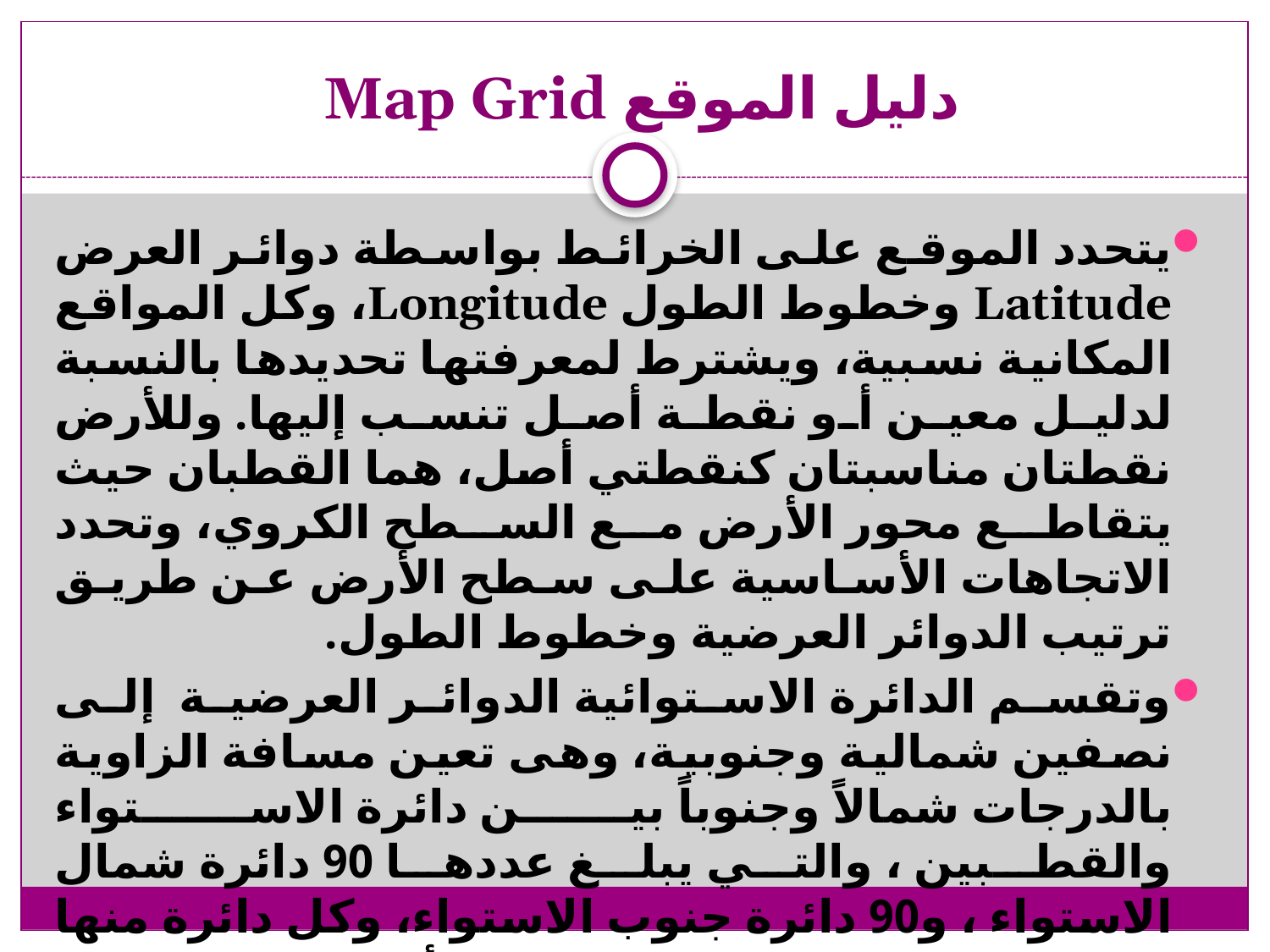

# دليل الموقع Map Grid
يتحدد الموقع على الخرائط بواسطة دوائر العرض Latitude وخطوط الطول Longitude، وكل المواقع المكانية نسبية، ويشترط لمعرفتها تحديدها بالنسبة لدليل معين أو نقطة أصل تنسب إليها. وللأرض نقطتان مناسبتان كنقطتي أصل، هما القطبان حيث يتقاطع محور الأرض مع السطح الكروي، وتحدد الاتجاهات الأساسية على سطح الأرض عن طريق ترتيب الدوائر العرضية وخطوط الطول.
وتقسم الدائرة الاستوائية الدوائر العرضية  إلى نصفين شمالية وجنوبية، وهى تعين مسافة الزاوية بالدرجات شمالاً وجنوباً بين دائرة الاستواء والقطبين ، والتي يبلغ عددها 90 دائرة شمال الاستواء ، و90 دائرة جنوب الاستواء، وكل دائرة منها تمثل درجة مقاسه من مركز الأرض. وكل دوائر العرض ، بما فيها الاستواء، هي دوائر تحيط بالأرض في اتجاه شرقي غربي.